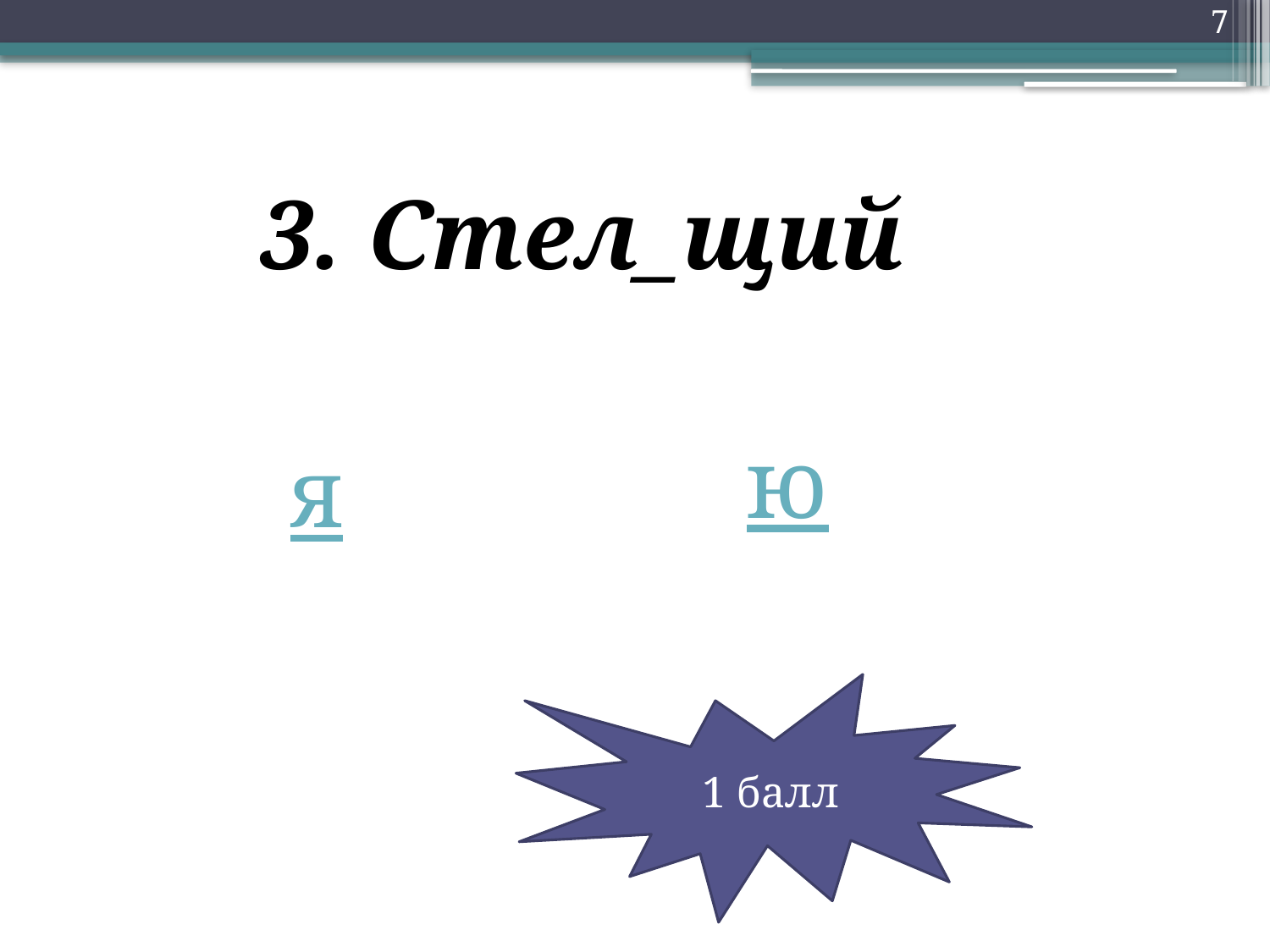

7
3. Стел_щий
ю
я
1 балл